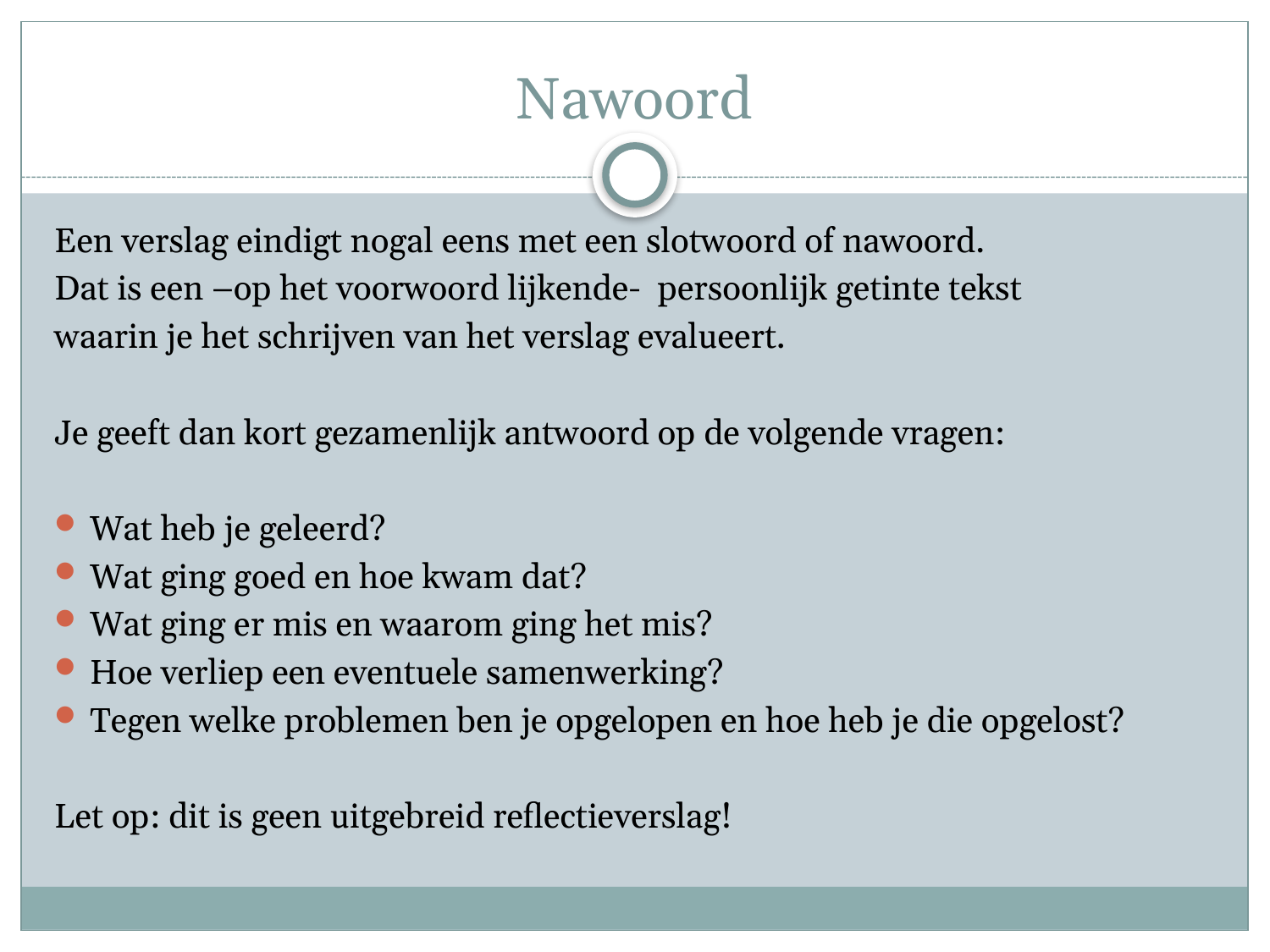

# Nawoord
Een verslag eindigt nogal eens met een slotwoord of nawoord.
Dat is een –op het voorwoord lijkende-  persoonlijk getinte tekst
waarin je het schrijven van het verslag evalueert.

Je geeft dan kort gezamenlijk antwoord op de volgende vragen:

Wat heb je geleerd?
Wat ging goed en hoe kwam dat?
Wat ging er mis en waarom ging het mis?
Hoe verliep een eventuele samenwerking?
Tegen welke problemen ben je opgelopen en hoe heb je die opgelost?

Let op: dit is geen uitgebreid reflectieverslag!